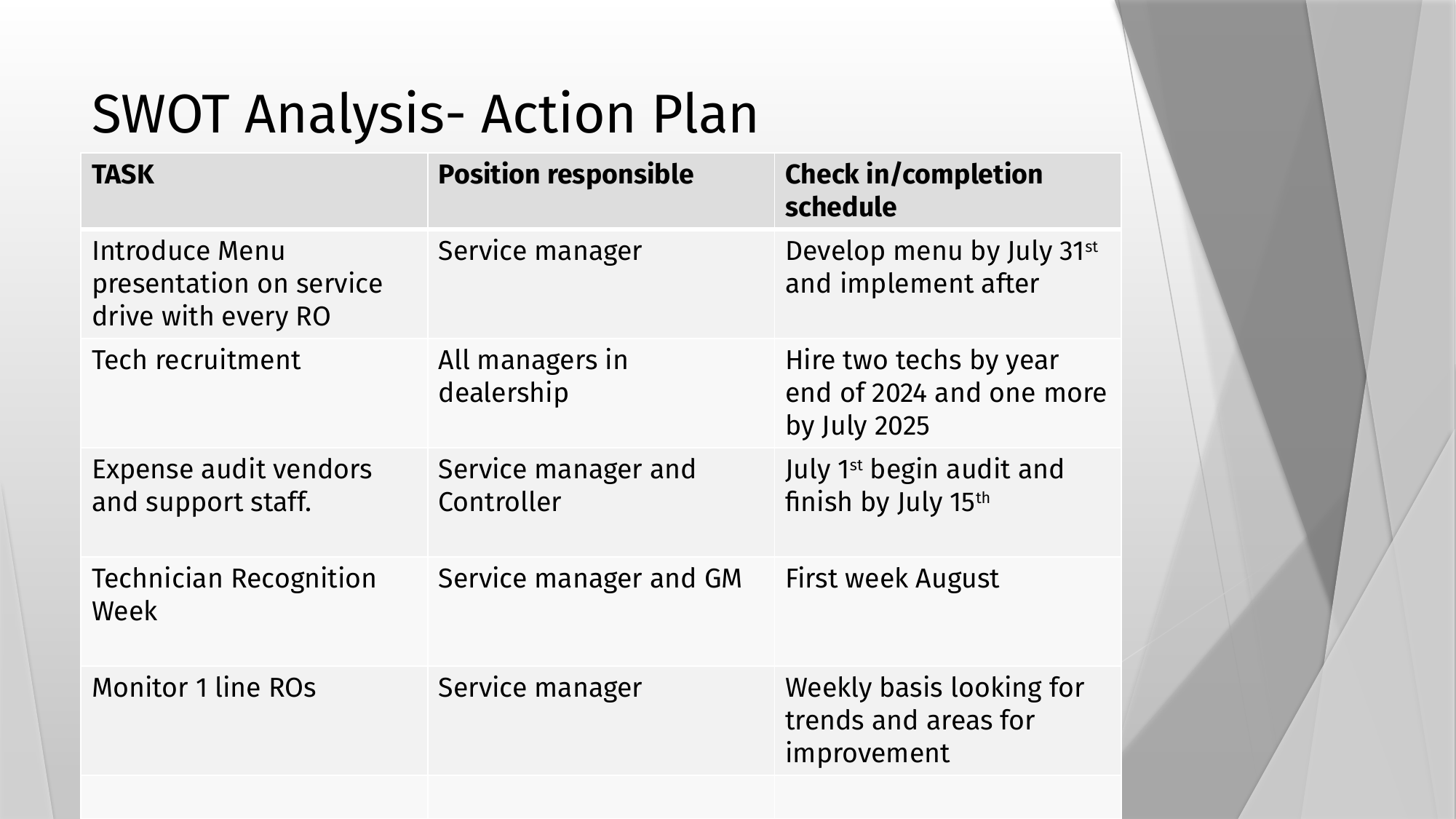

# SWOT Analysis- Action Plan
| TASK | Position responsible | Check in/completion schedule |
| --- | --- | --- |
| Introduce Menu presentation on service drive with every RO | Service manager | Develop menu by July 31st and implement after |
| Tech recruitment | All managers in dealership | Hire two techs by year end of 2024 and one more by July 2025 |
| Expense audit vendors and support staff. | Service manager and Controller | July 1st begin audit and finish by July 15th |
| Technician Recognition Week | Service manager and GM | First week August |
| Monitor 1 line ROs | Service manager | Weekly basis looking for trends and areas for improvement |
|  |  |  |
|  |  |  |
Action Plan